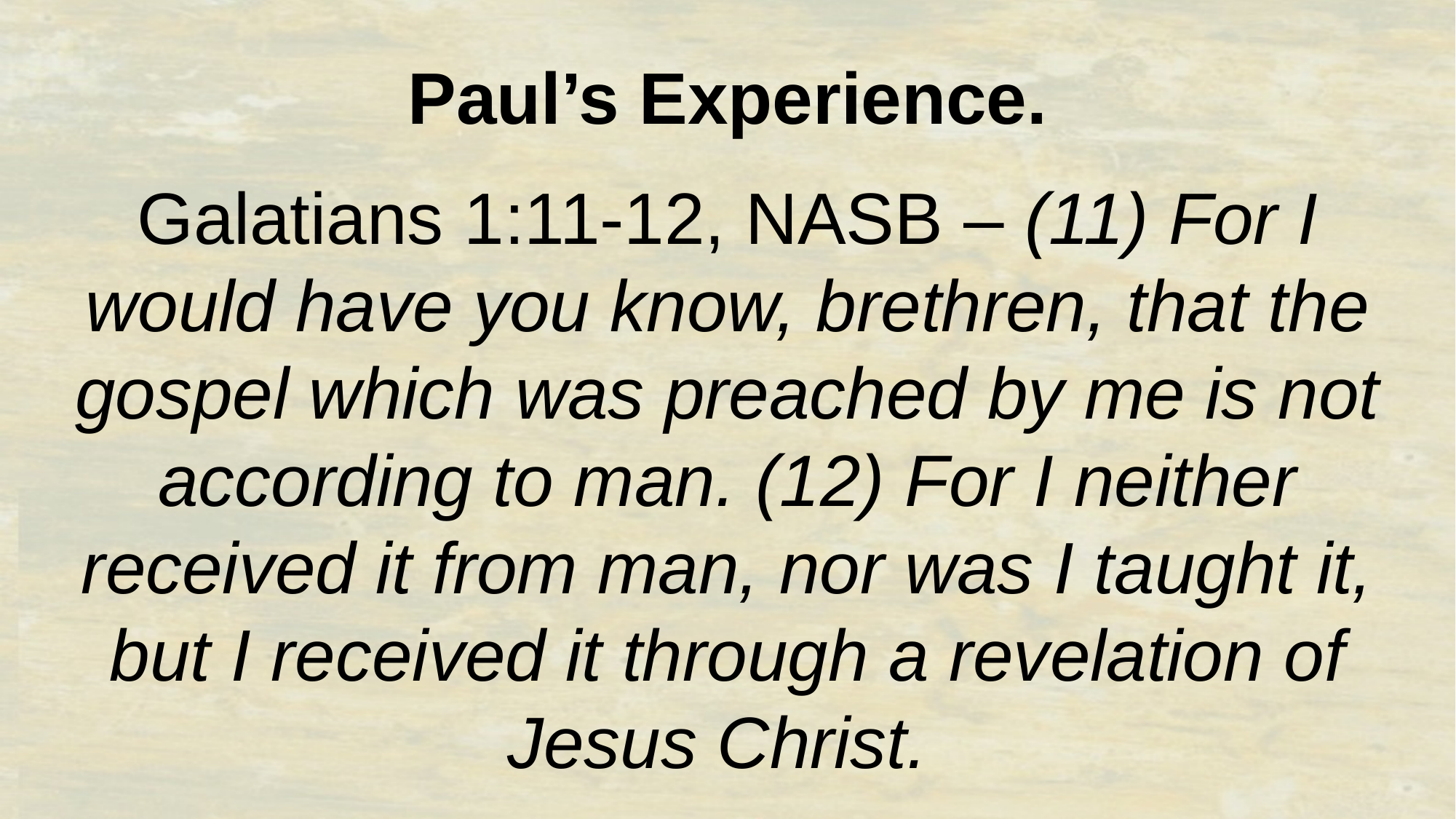

Paul’s Experience.

Galatians 1:11-12, NASB – (11) For I would have you know, brethren, that the gospel which was preached by me is not according to man. (12) For I neither received it from man, nor was I taught it, but I received it through a revelation of Jesus Christ.